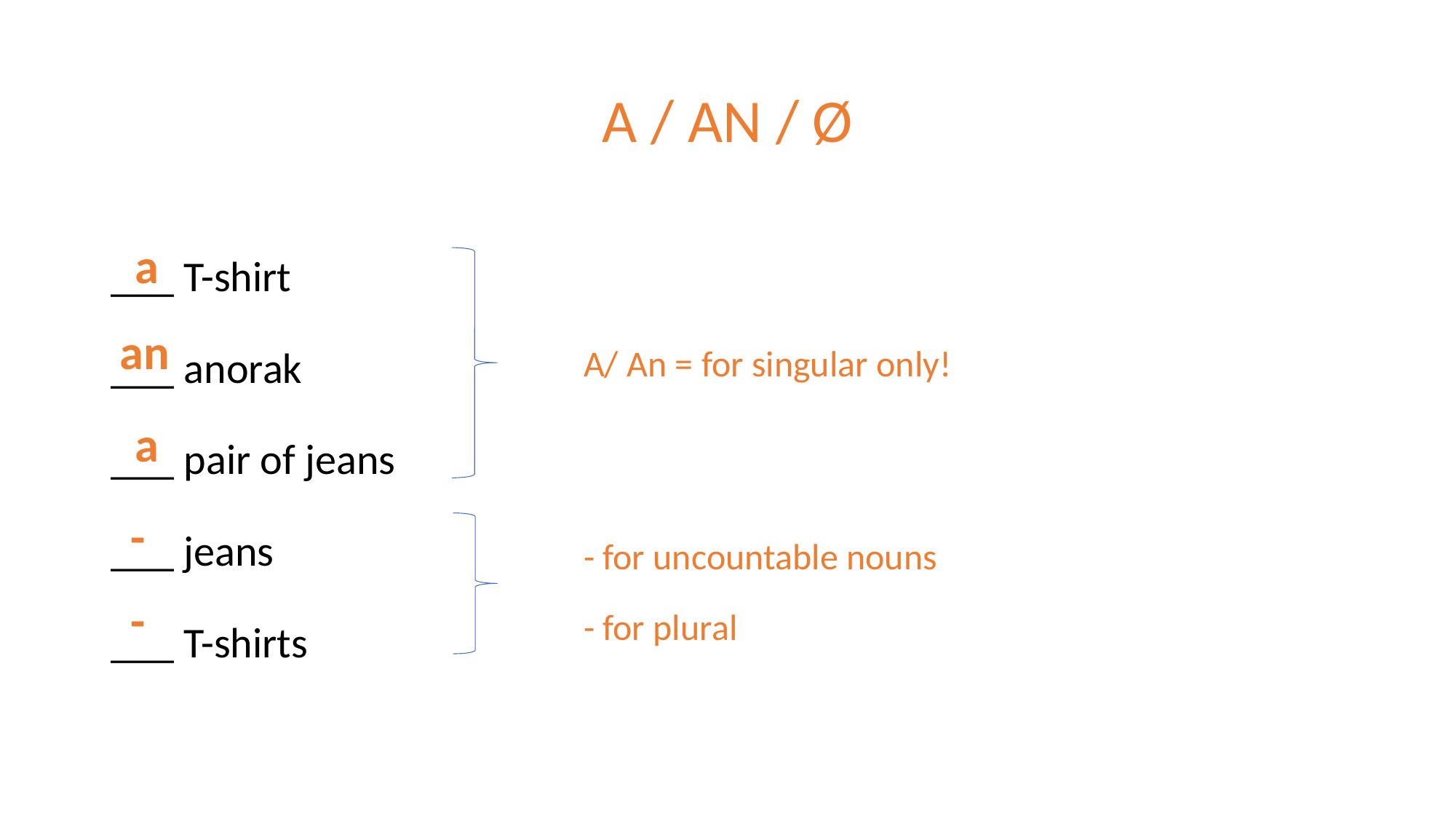

# A / AN / Ø
___ T-shirt
___ anorak
___ pair of jeans
___ jeans
___ T-shirts

a

an
A/ An = for singular only!
a
 -

- for uncountable nouns
 -
- for plural